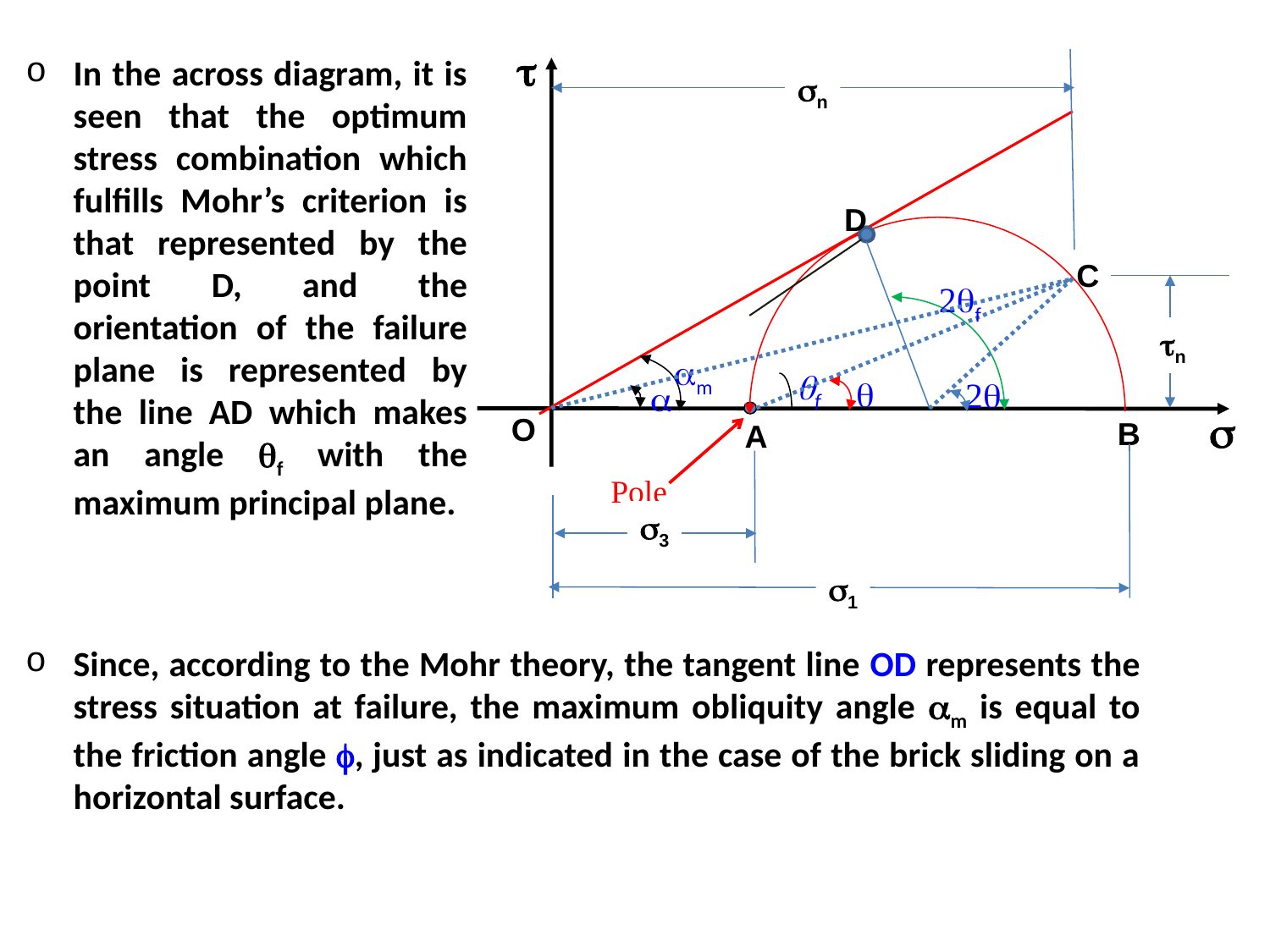

τ

σn

D

C
2θf

τn
αm
θf

θ
2θ
α

σ

O
B
A
Pole
σ3
σ1
In the across diagram, it is seen that the optimum stress combination which fulfills Mohr’s criterion is that represented by the point D, and the orientation of the failure plane is represented by the line AD which makes an angle θf with the maximum principal plane.
Since, according to the Mohr theory, the tangent line OD represents the stress situation at failure, the maximum obliquity angle αm is equal to the friction angle φ, just as indicated in the case of the brick sliding on a horizontal surface.